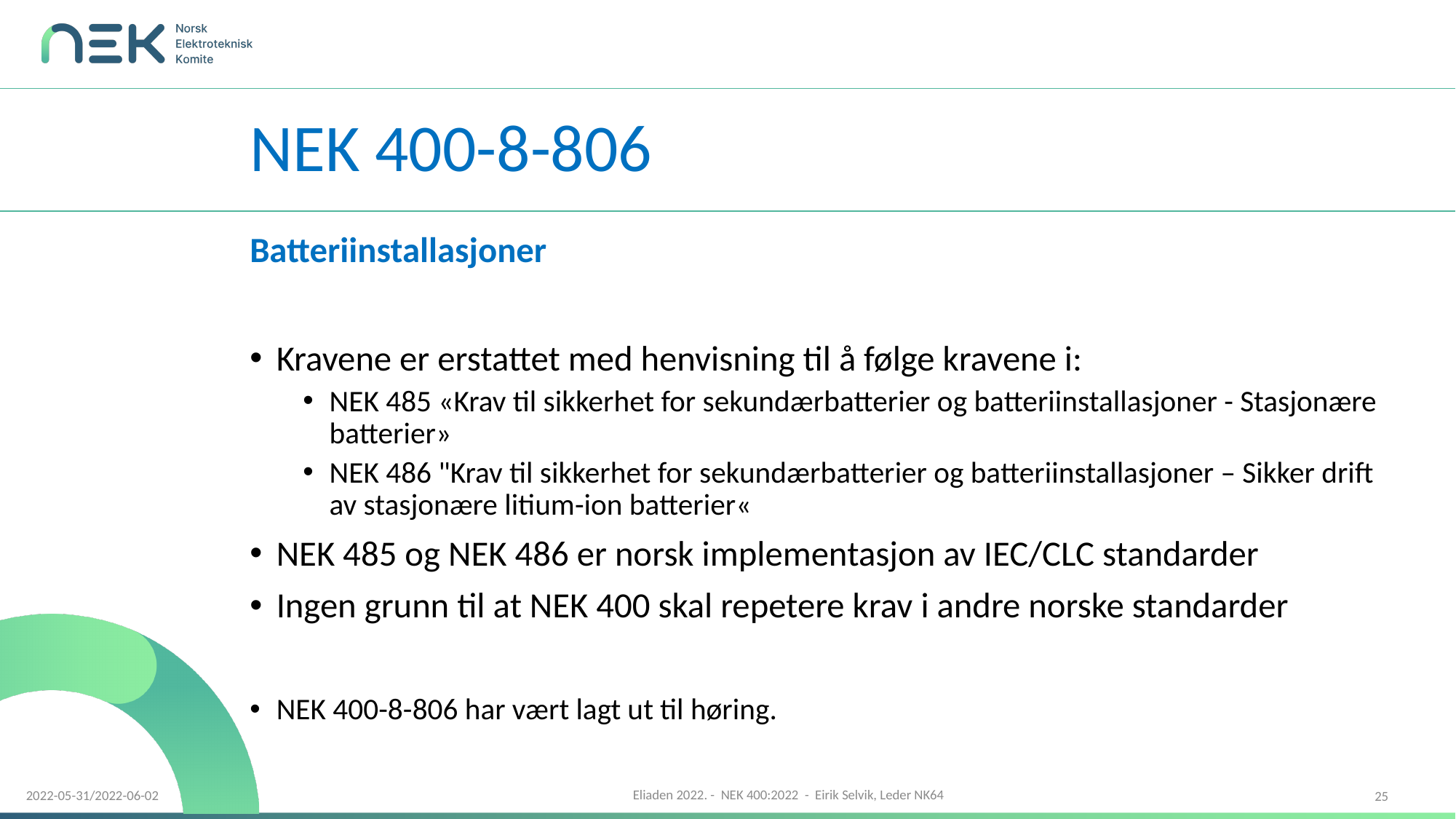

# NEK 400-8-806
Batteriinstallasjoner

Kravene er erstattet med henvisning til å følge kravene i:
NEK 485 «Krav til sikkerhet for sekundærbatterier og batteriinstallasjoner - Stasjonære batterier»
NEK 486 "Krav til sikkerhet for sekundærbatterier og batteriinstallasjoner – Sikker drift av stasjonære litium-ion batterier«
NEK 485 og NEK 486 er norsk implementasjon av IEC/CLC standarder
Ingen grunn til at NEK 400 skal repetere krav i andre norske standarder

NEK 400-8-806 har vært lagt ut til høring.
25
2022-05-31/2022-06-02
Eliaden 2022. -  NEK 400:2022  -  Eirik Selvik, Leder NK64